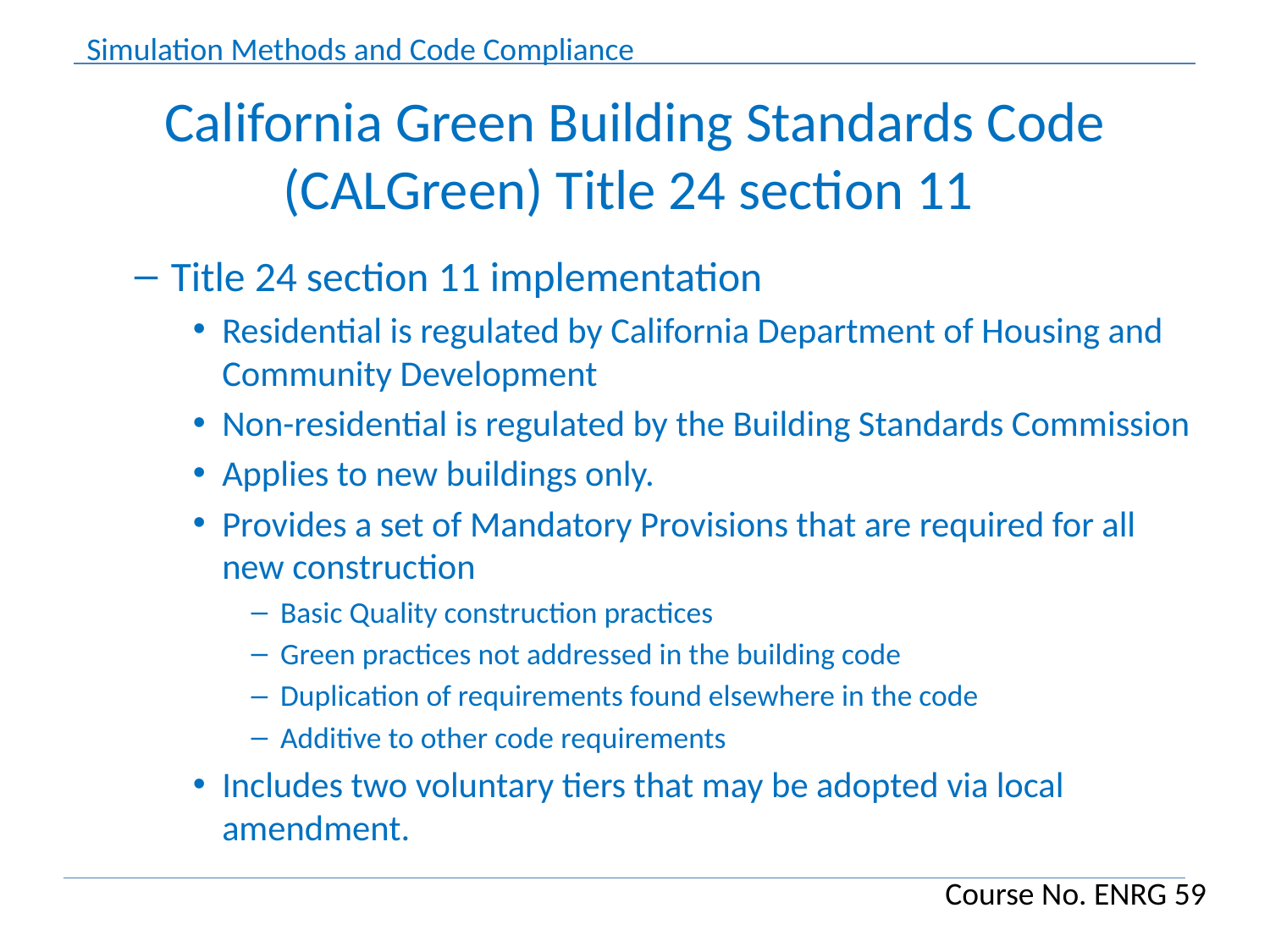

# California Green Building Standards Code (CALGreen) Title 24 section 11
Title 24 section 11 implementation
Residential is regulated by California Department of Housing and Community Development
Non-residential is regulated by the Building Standards Commission
Applies to new buildings only.
Provides a set of Mandatory Provisions that are required for all new construction
Basic Quality construction practices
Green practices not addressed in the building code
Duplication of requirements found elsewhere in the code
Additive to other code requirements
Includes two voluntary tiers that may be adopted via local amendment.